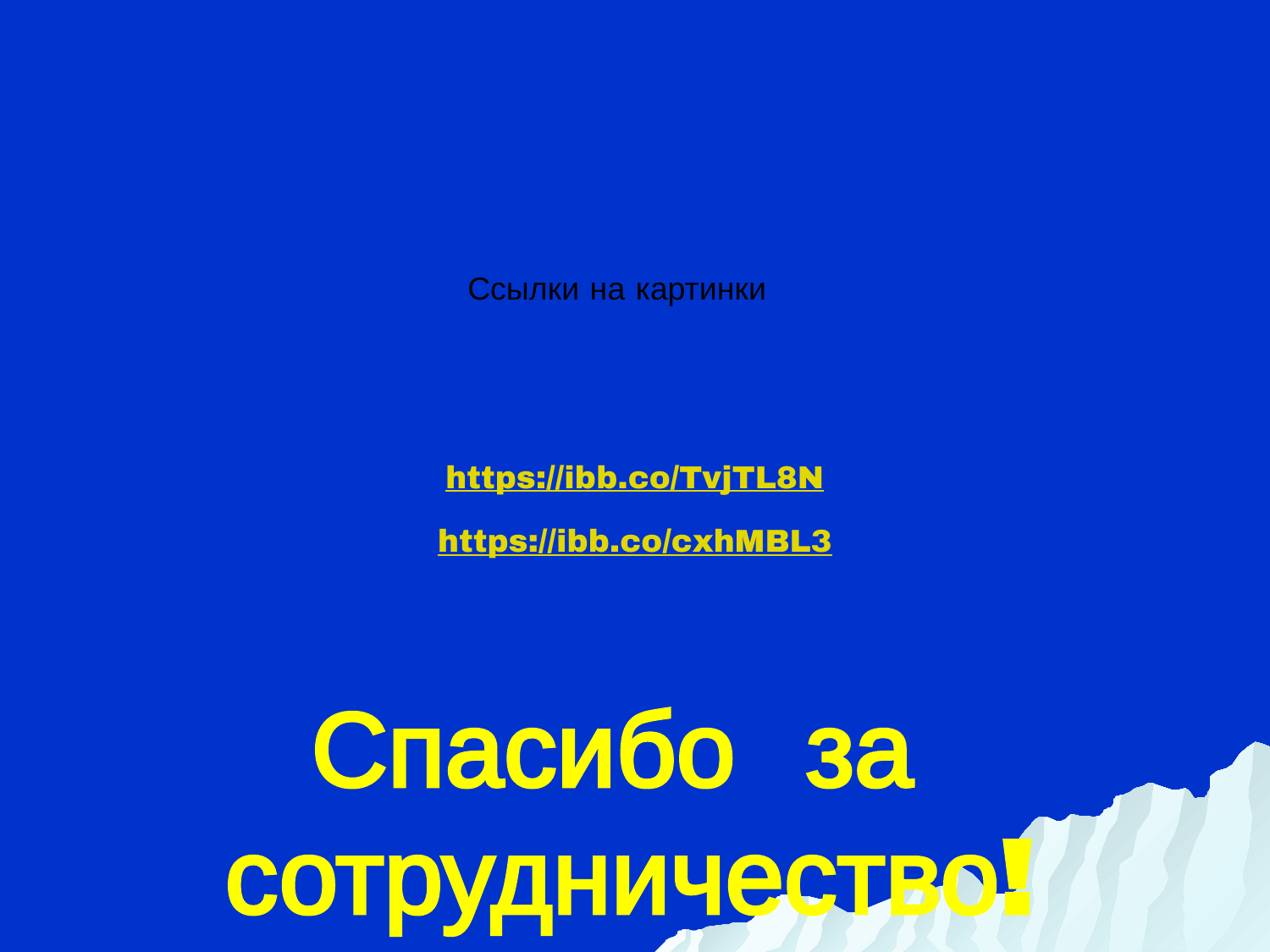

Ссылки на картинки
https://ibb.co/TvjTL8N

https://ibb.co/cxhMBL3

Спасибо  за
сотрудничество!